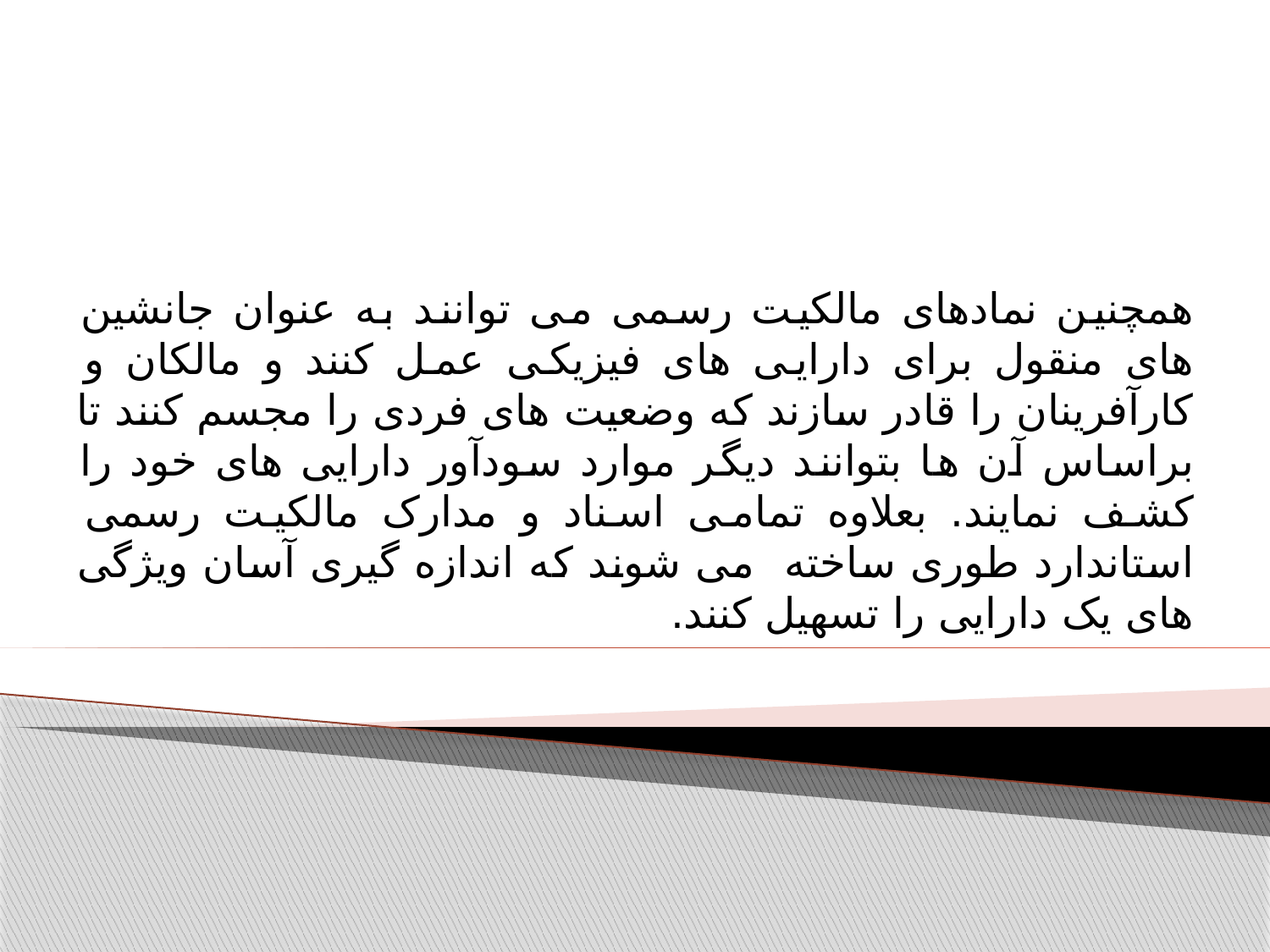

همچنین نمادهای مالکیت رسمی می توانند به عنوان جانشین های منقول برای دارایی های فیزیکی عمل کنند و مالکان و کارآفرینان را قادر سازند که وضعیت های فردی را مجسم کنند تا براساس آن ها بتوانند دیگر موارد سودآور دارایی های خود را کشف نمایند. بعلاوه تمامی اسناد و مدارک مالکیت رسمی استاندارد طوری ساخته  می شوند که اندازه گیری آسان ویژگی های یک دارایی را تسهیل کنند.